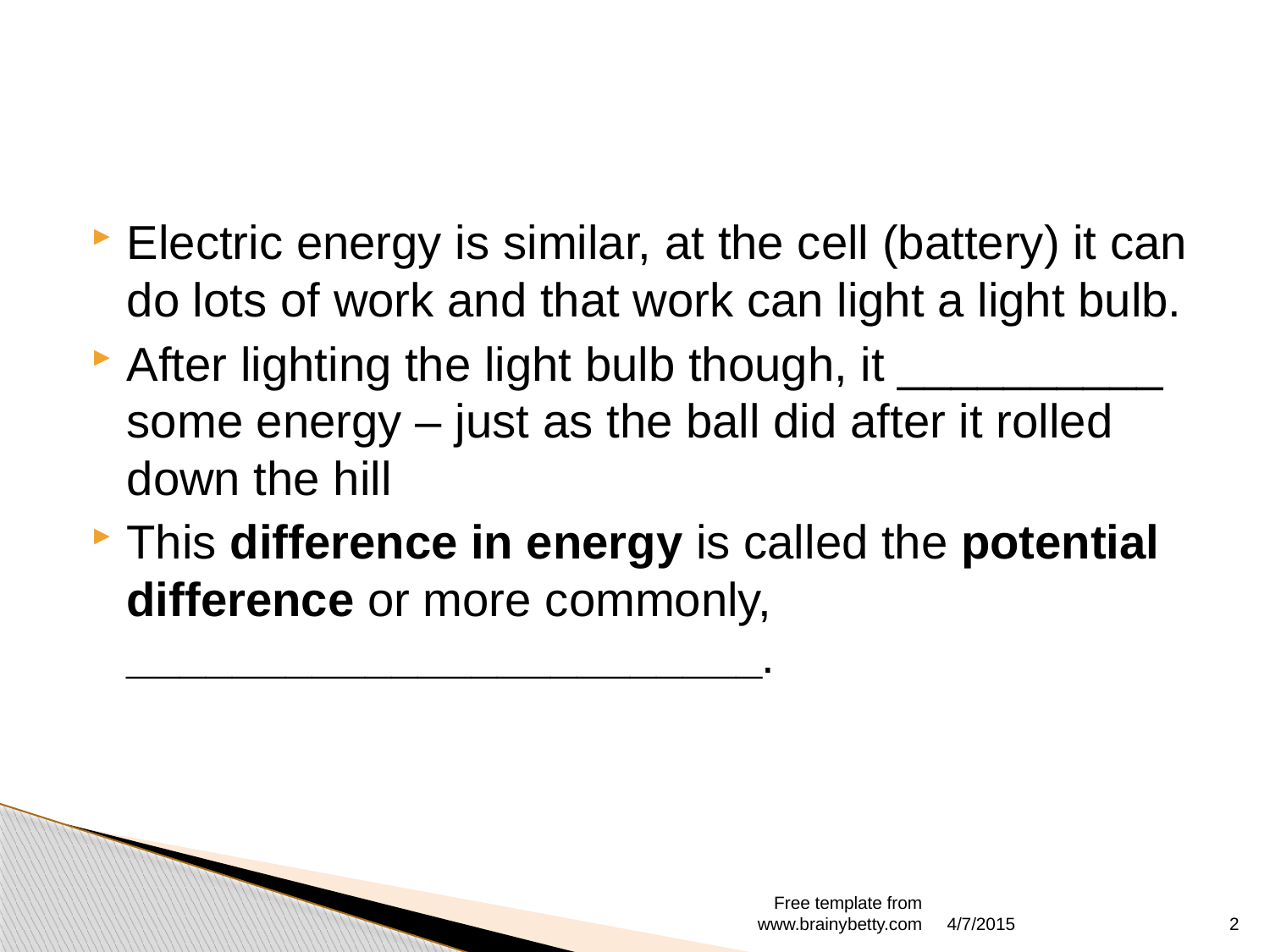

Electric energy is similar, at the cell (battery) it can do lots of work and that work can light a light bulb.
After lighting the light bulb though, it __________ some energy – just as the ball did after it rolled down the hill
This difference in energy is called the potential difference or more commonly, ________________________.
Free template from www.brainybetty.com
4/7/2015
2